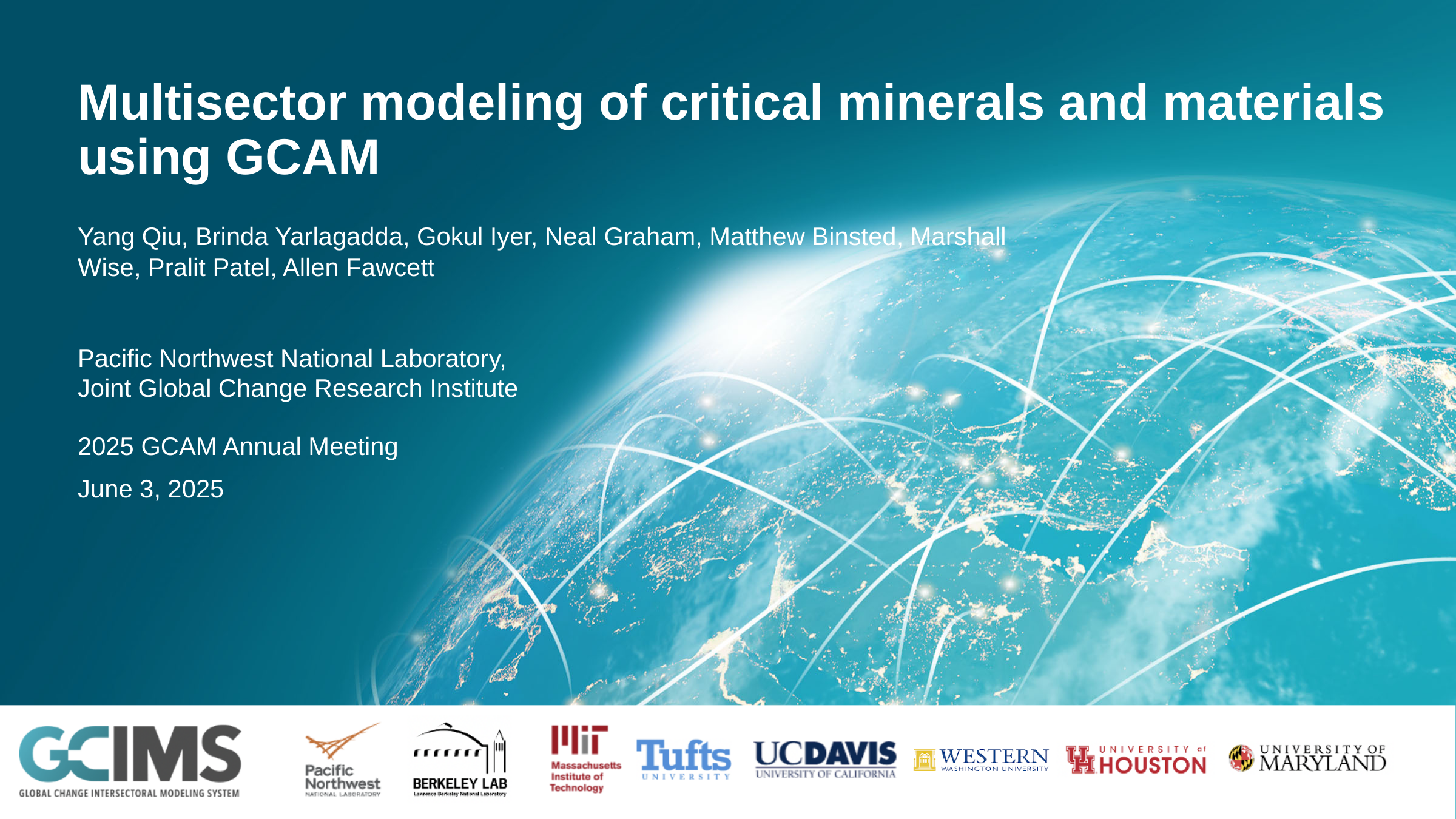

# Multisector modeling of critical minerals and materials using GCAM
Yang Qiu, Brinda Yarlagadda, Gokul Iyer, Neal Graham, Matthew Binsted, Marshall Wise, Pralit Patel, Allen Fawcett

Pacific Northwest National Laboratory,
Joint Global Change Research Institute

2025 GCAM Annual Meeting
June 3, 2025